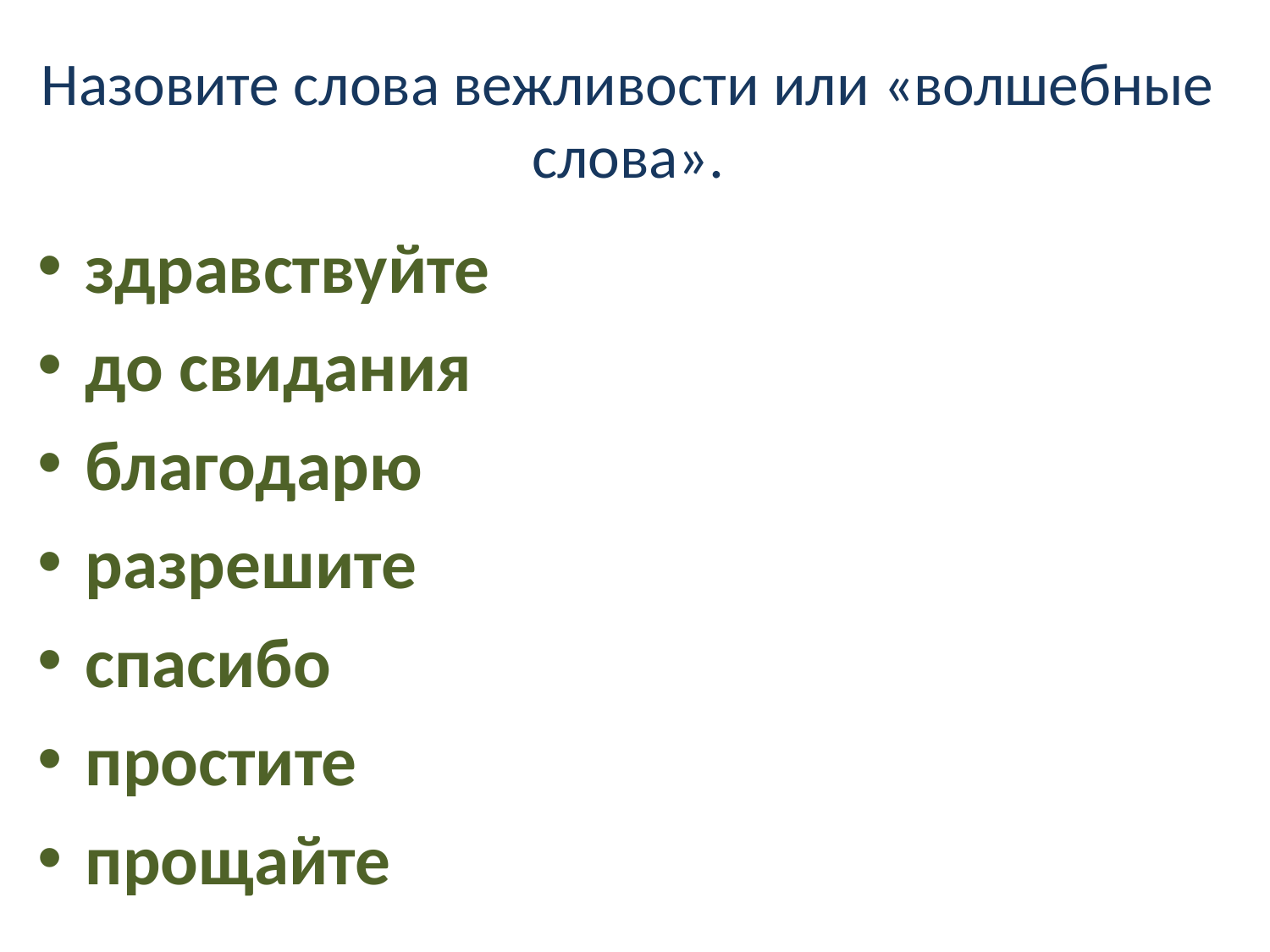

# Назовите слова вежливости или «волшебные  слова».
здравствуйте
до свидания
благодарю
разрешите
спасибо
простите
прощайте